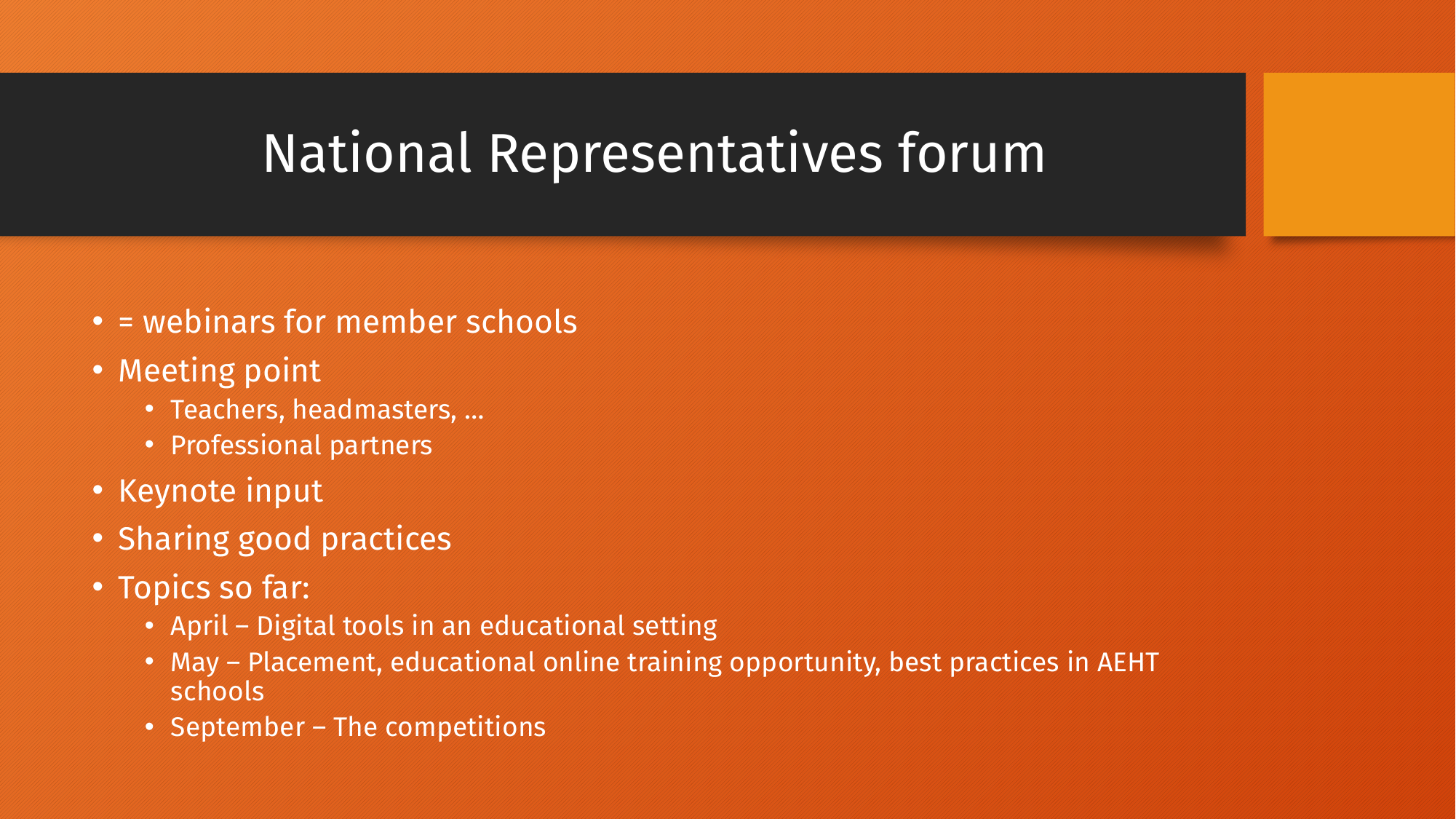

# National Representatives forum
= webinars for member schools
Meeting point
Teachers, headmasters, …
Professional partners
Keynote input
Sharing good practices
Topics so far:
April – Digital tools in an educational setting
May – Placement, educational online training opportunity, best practices in AEHT schools
September – The competitions